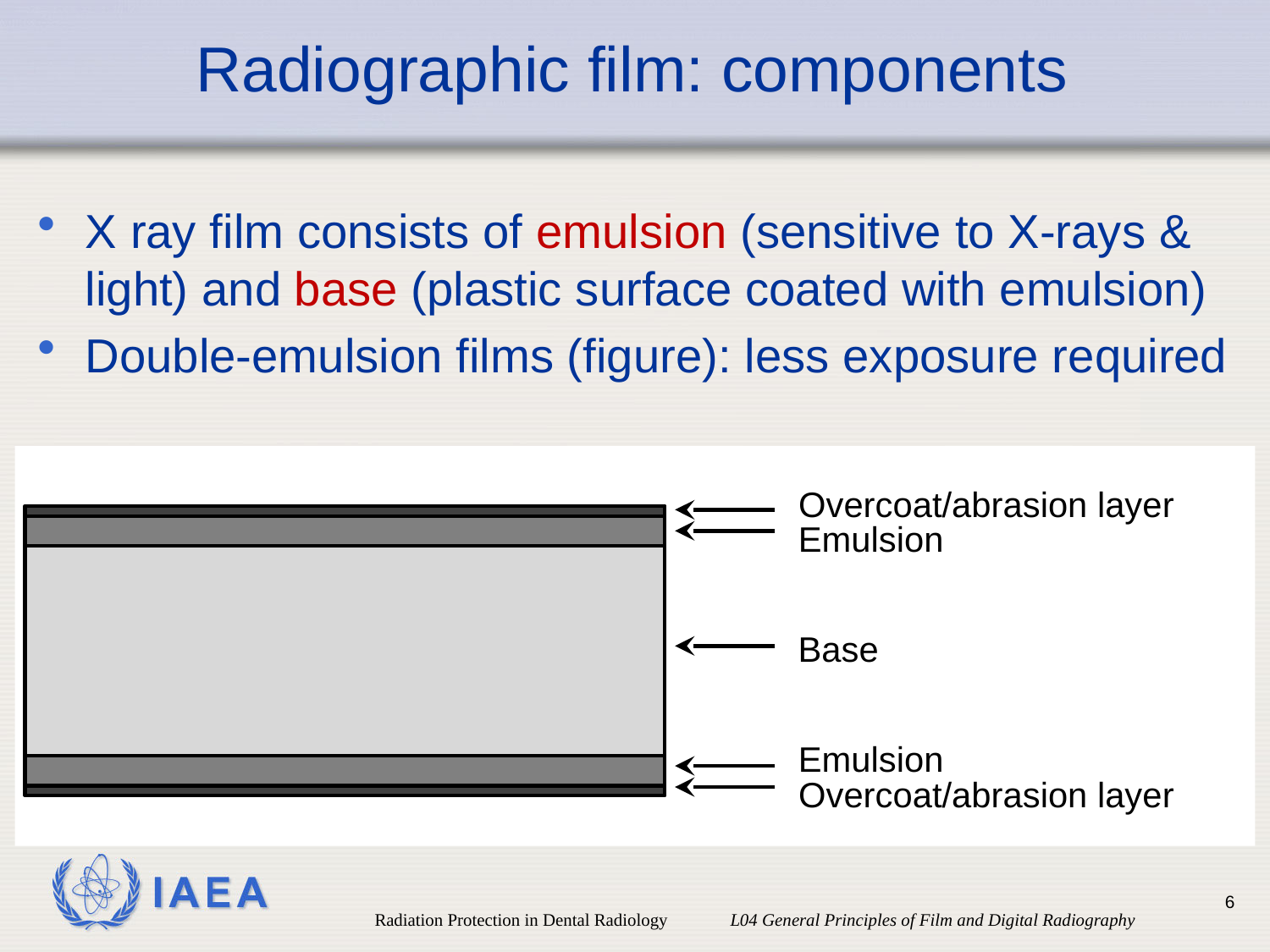

# Radiographic film: components
X ray film consists of emulsion (sensitive to X-rays & light) and base (plastic surface coated with emulsion)
Double-emulsion films (figure): less exposure required

Overcoat/abrasion layer

Emulsion

Base
Emulsion

Overcoat/abrasion layer

6
Radiation Protection in Dental Radiology              L04 General Principles of Film and Digital Radiography